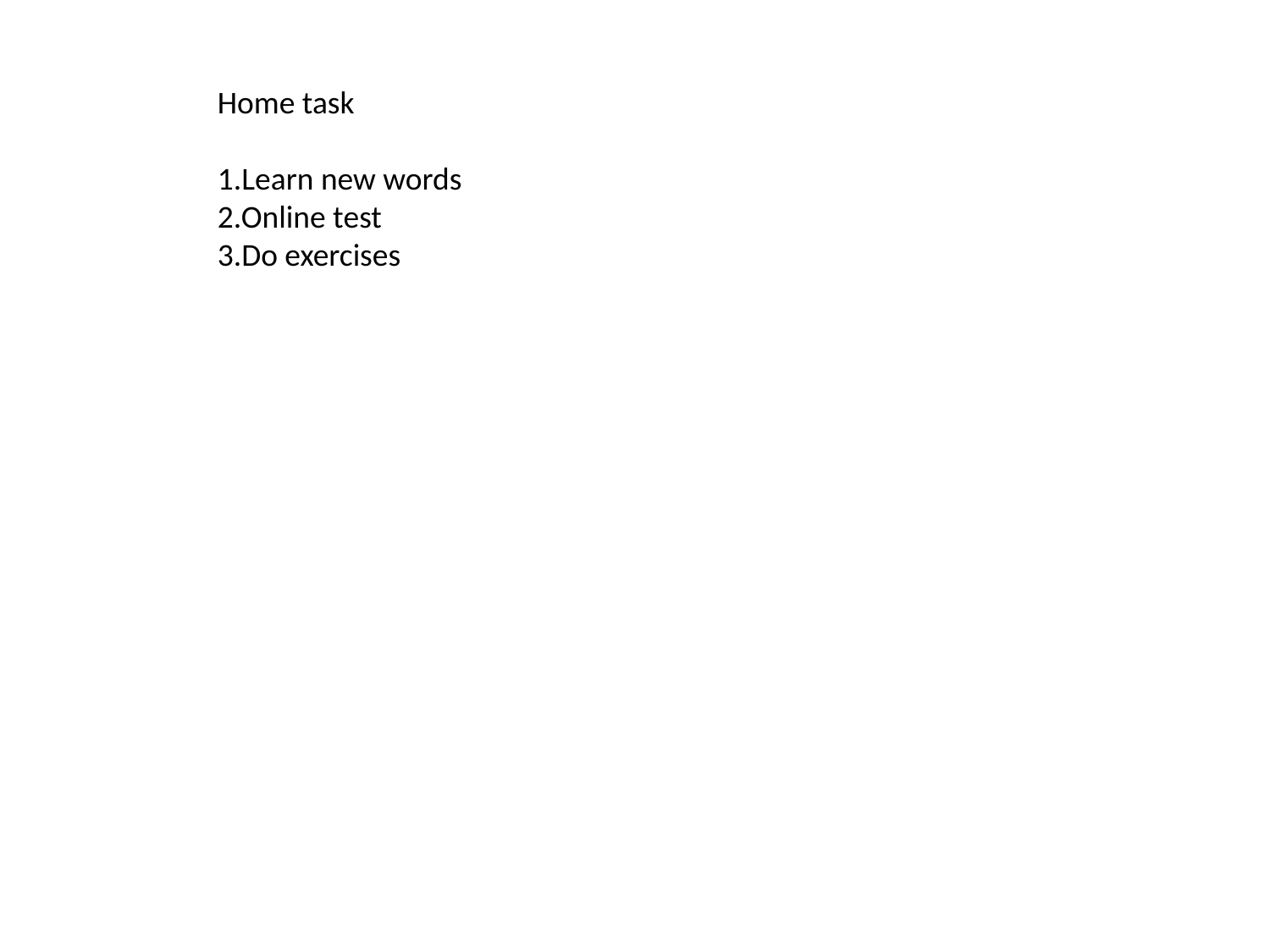

Home task

1.Learn new words
2.Online test
3.Do exercises